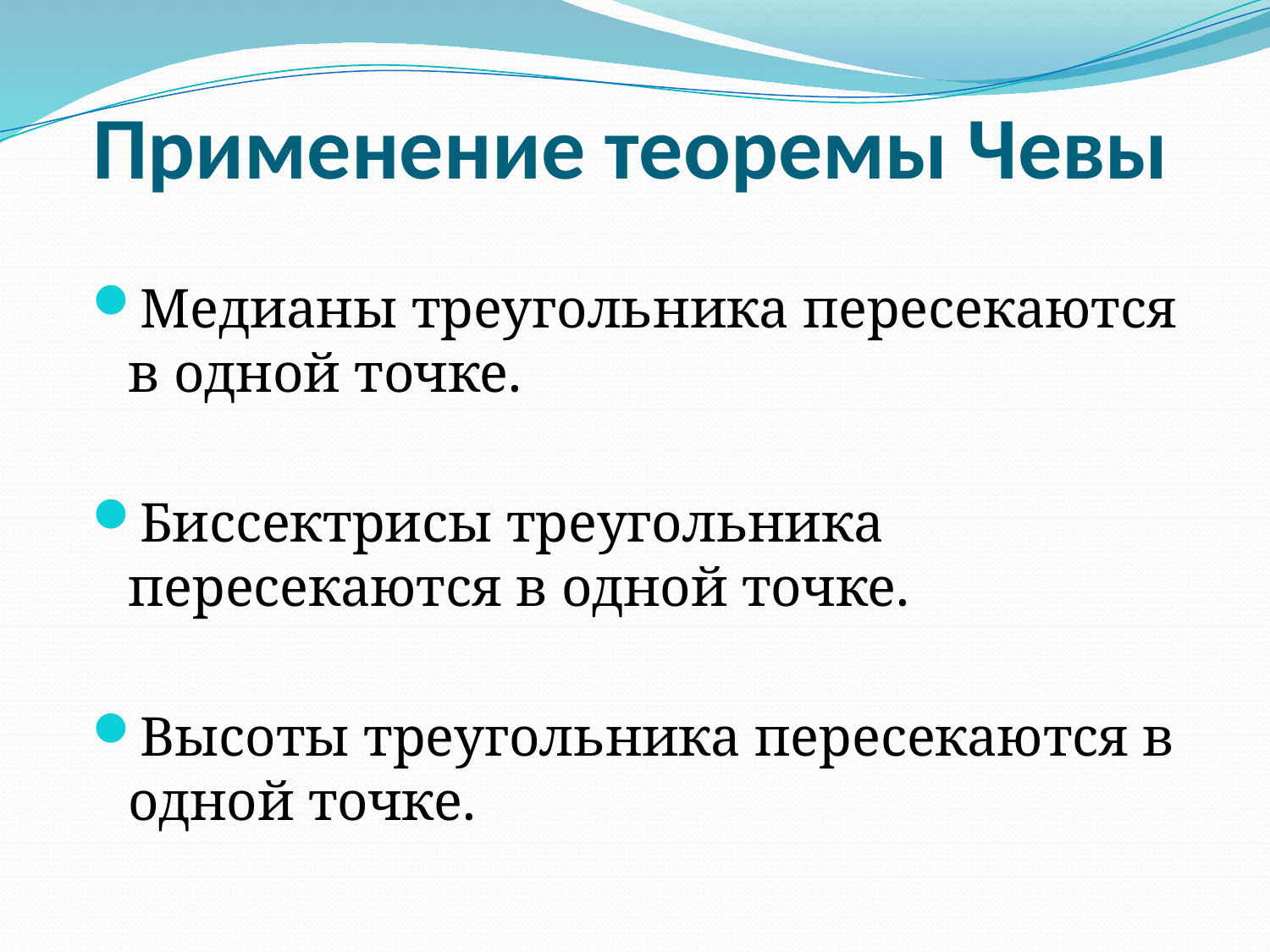

# Применение теоремы Чевы
Медианы треугольника пересекаются в одной точке.

Биссектрисы треугольника пересекаются в одной точке.

Высоты треугольника пересекаются в одной точке.